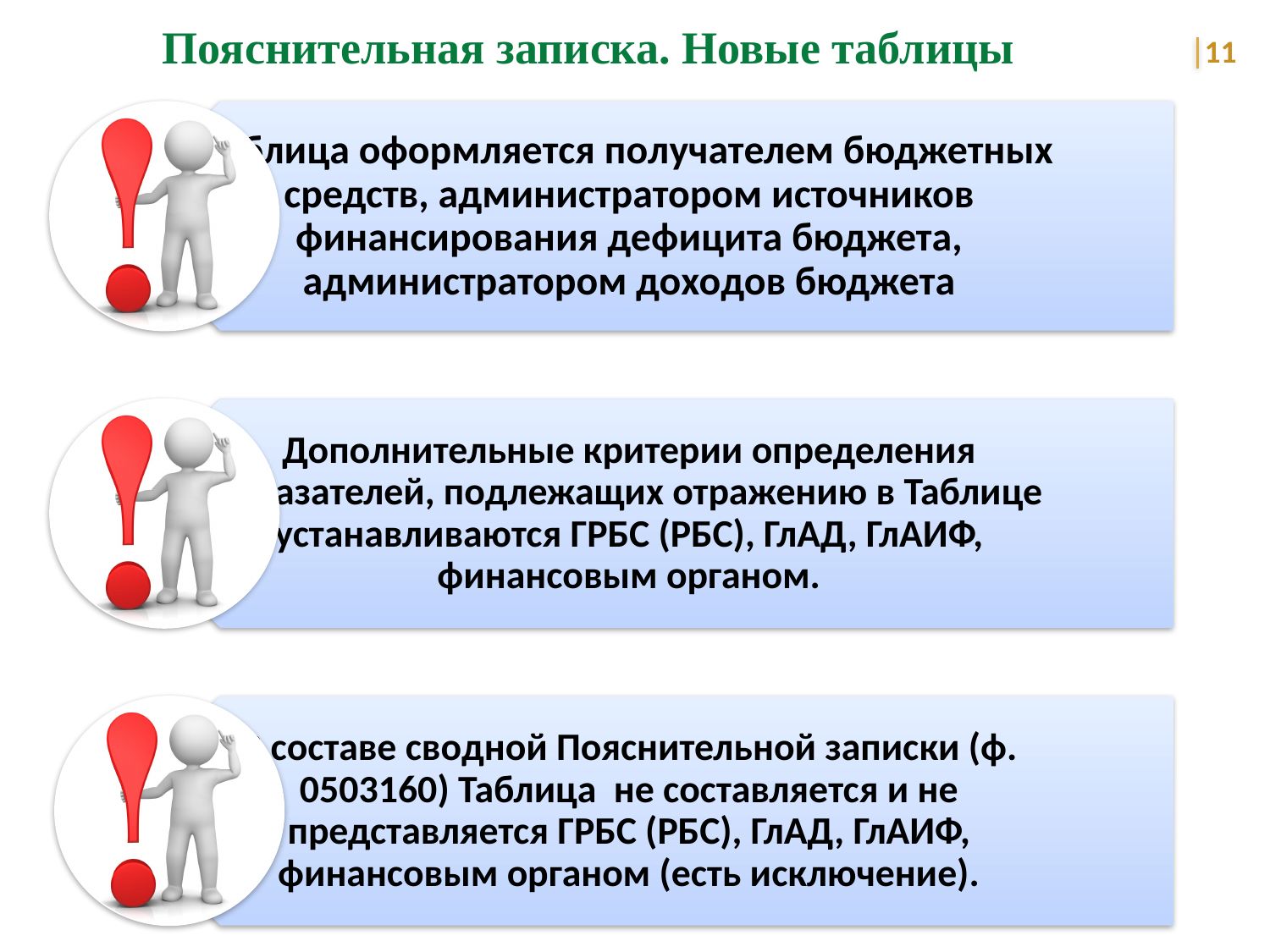

Пояснительная записка. Новые таблицы
11
Таблица оформляется получателем бюджетных средств, администратором источников финансирования дефицита бюджета, администратором доходов бюджета
Дополнительные критерии определения показателей, подлежащих отражению в Таблице устанавливаются ГРБС (РБС), ГлАД, ГлАИФ, финансовым органом.
В составе сводной Пояснительной записки (ф. 0503160) Таблица  не составляется и не представляется ГРБС (РБС), ГлАД, ГлАИФ, финансовым органом (есть исключение).